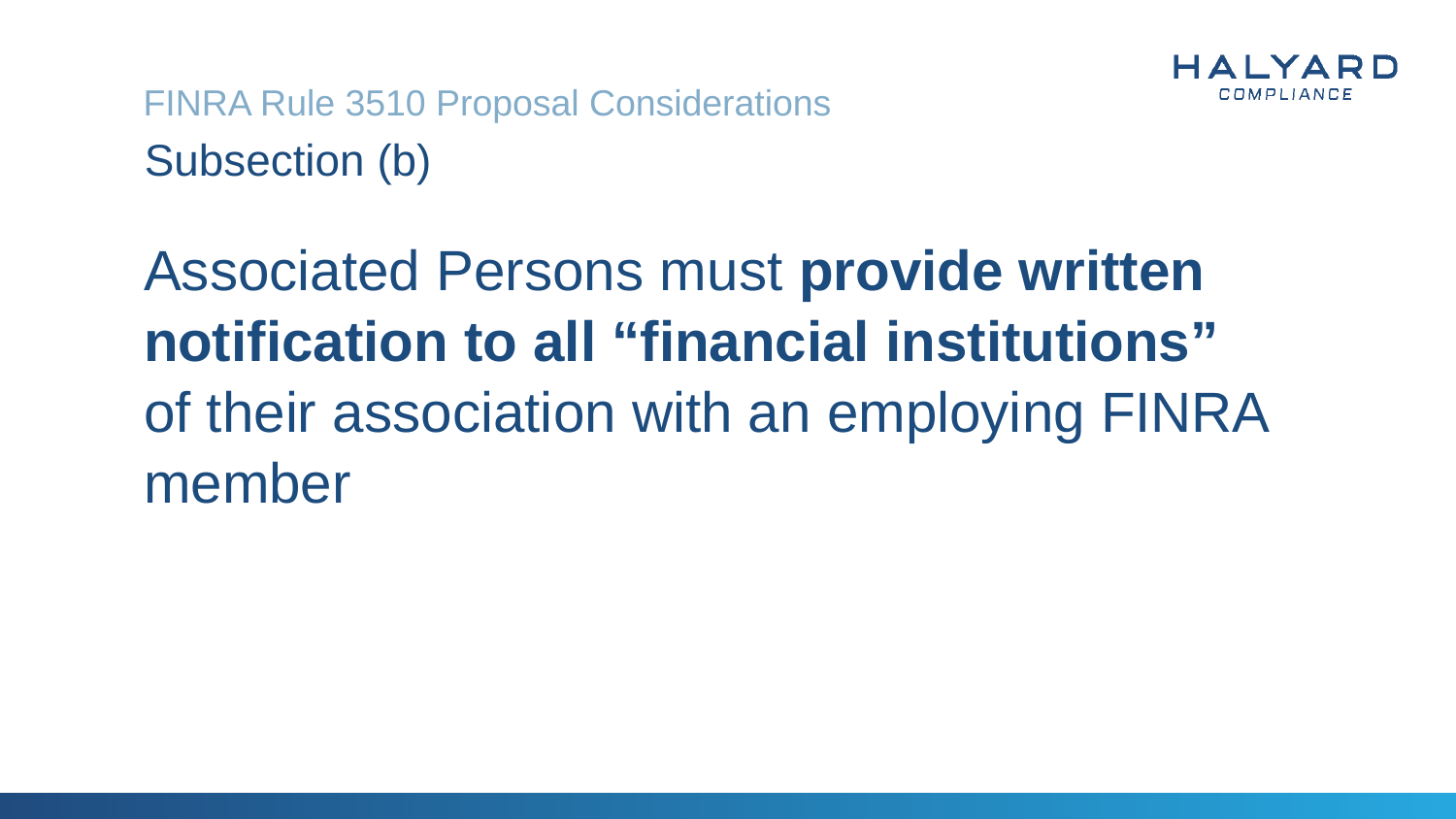

FINRA Rule 3510 Proposal Considerations
# Subsection (b)
Associated Persons must provide written notification to all “financial institutions” of their association with an employing FINRA member